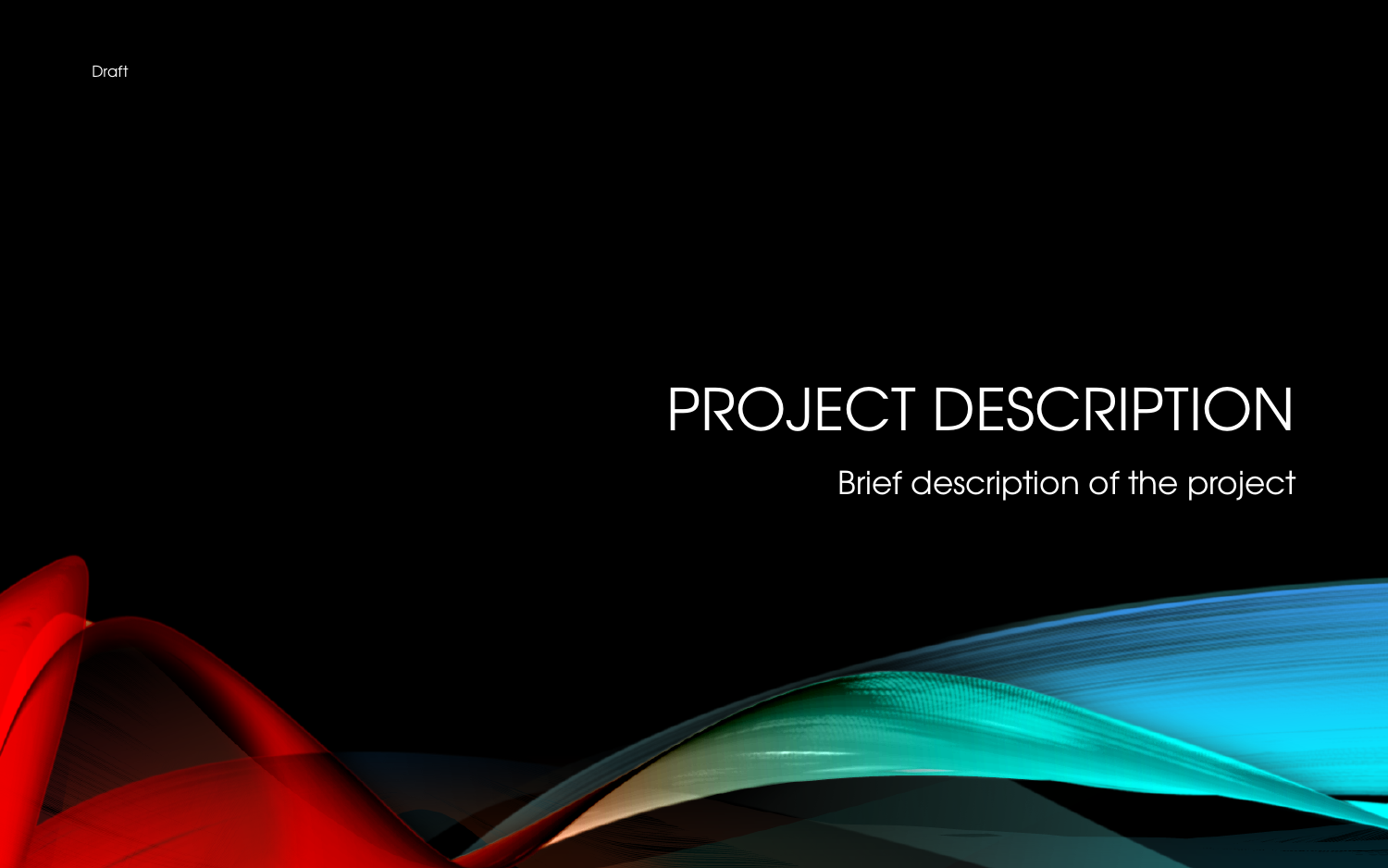

Draft
# Project Description
Brief description of the project